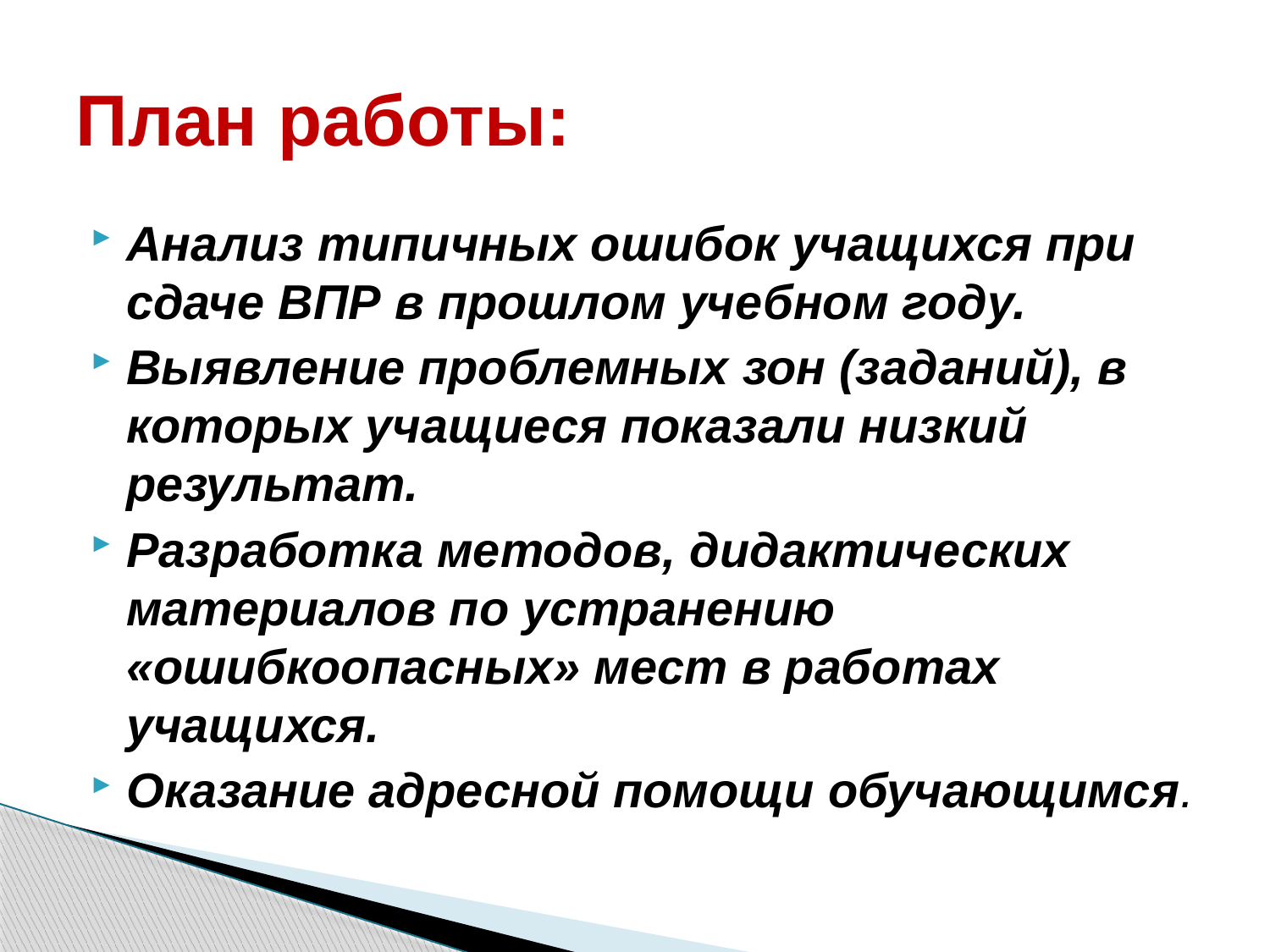

# План работы:
Анализ типичных ошибок учащихся при сдаче ВПР в прошлом учебном году.
Выявление проблемных зон (заданий), в которых учащиеся показали низкий результат.
Разработка методов, дидактических материалов по устранению «ошибкоопасных» мест в работах учащихся.
Оказание адресной помощи обучающимся.